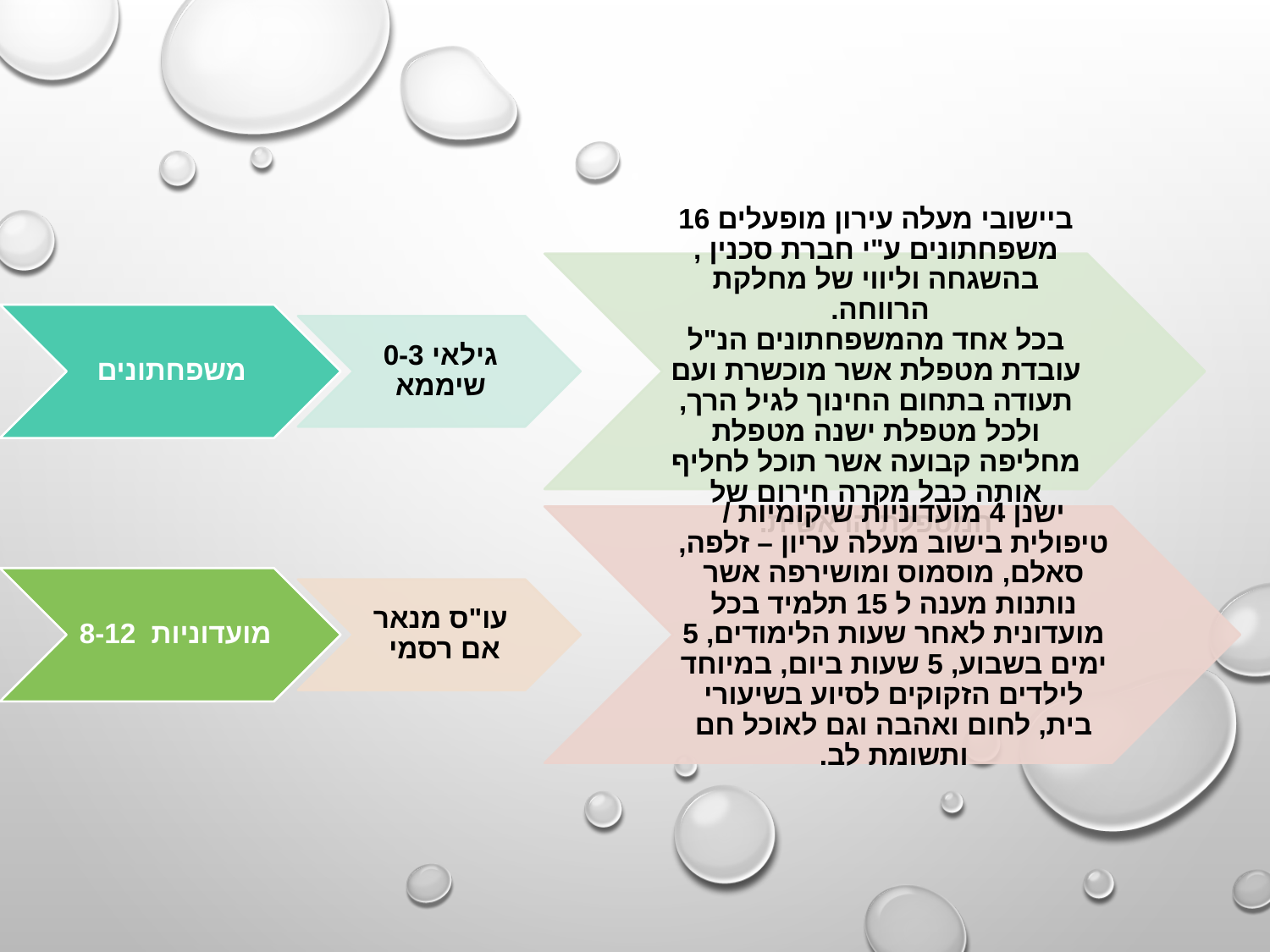

משפחתונים
גילאי 0-3 שיממא
ביישובי מעלה עירון מופעלים 16 משפחתונים ע"י חברת סכנין , בהשגחה וליווי של מחלקת הרווחה.
בכל אחד מהמשפחתונים הנ"ל עובדת מטפלת אשר מוכשרת ועם תעודה בתחום החינוך לגיל הרך, ולכל מטפלת ישנה מטפלת מחליפה קבועה אשר תוכל לחליף אותה כבל מקרה חירום של המטפלת הראשית.
מועדוניות  8-12
עו"ס מנאר אם רסמי
ישנן 4 מועדוניות שיקומיות / טיפולית בישוב מעלה עריון – זלפה, סאלם, מוסמוס ומושירפה אשר נותנות מענה ל 15 תלמיד בכל מועדונית לאחר שעות הלימודים, 5 ימים בשבוע, 5 שעות ביום, במיוחד לילדים הזקוקים לסיוע בשיעורי בית, לחום ואהבה וגם לאוכל חם ותשומת לב.